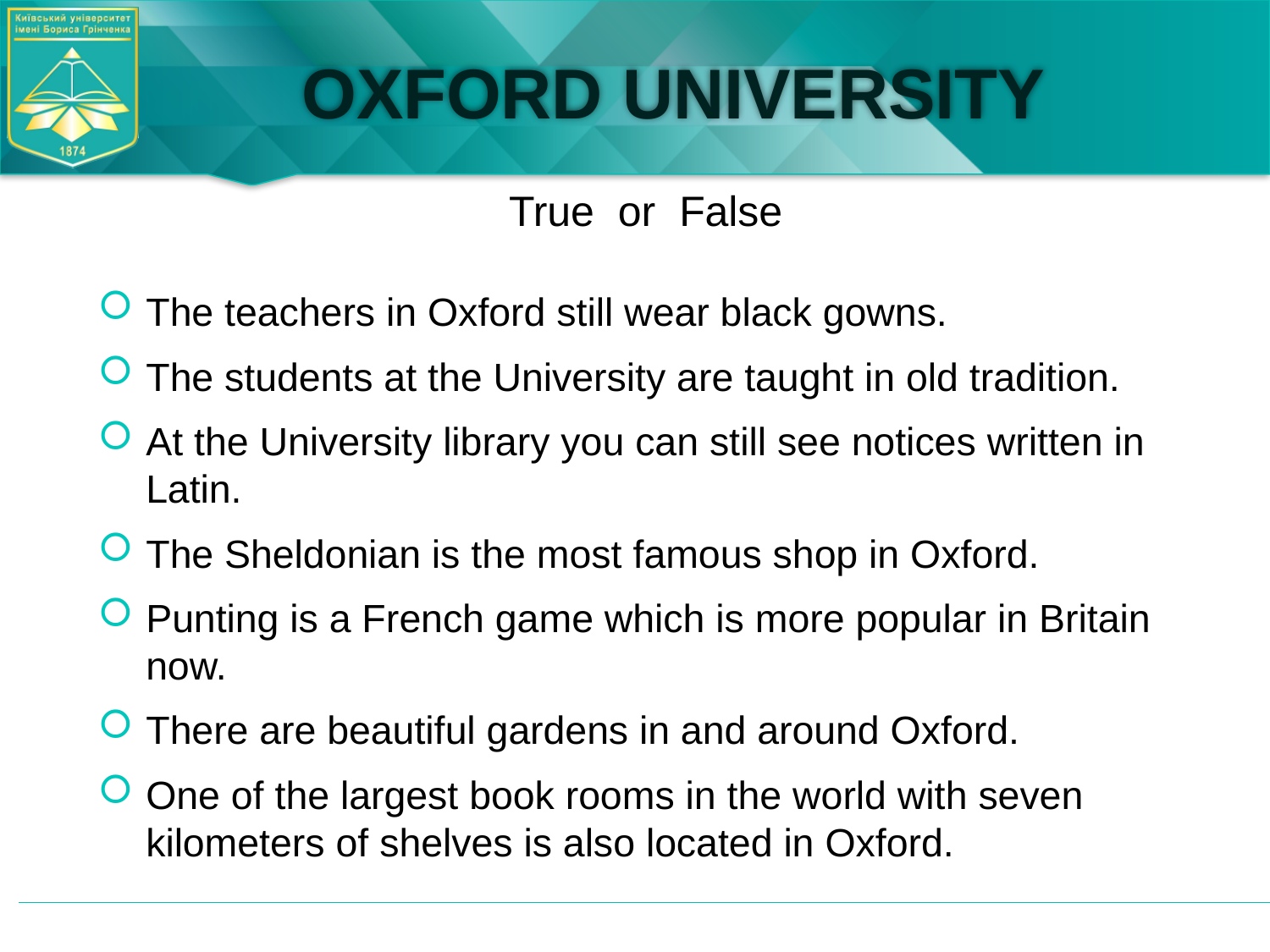

# OXFORD UNIVERSITY
True  or  False
The teachers in Oxford still wear black gowns.
The students at the University are taught in old tradition.
At the University library you can still see notices written in Latin.
The Sheldonian is the most famous shop in Oxford.
Punting is a French game which is more popular in Britain now.
There are beautiful gardens in and around Oxford.
One of the largest book rooms in the world with seven kilometers of shelves is also located in Oxford.